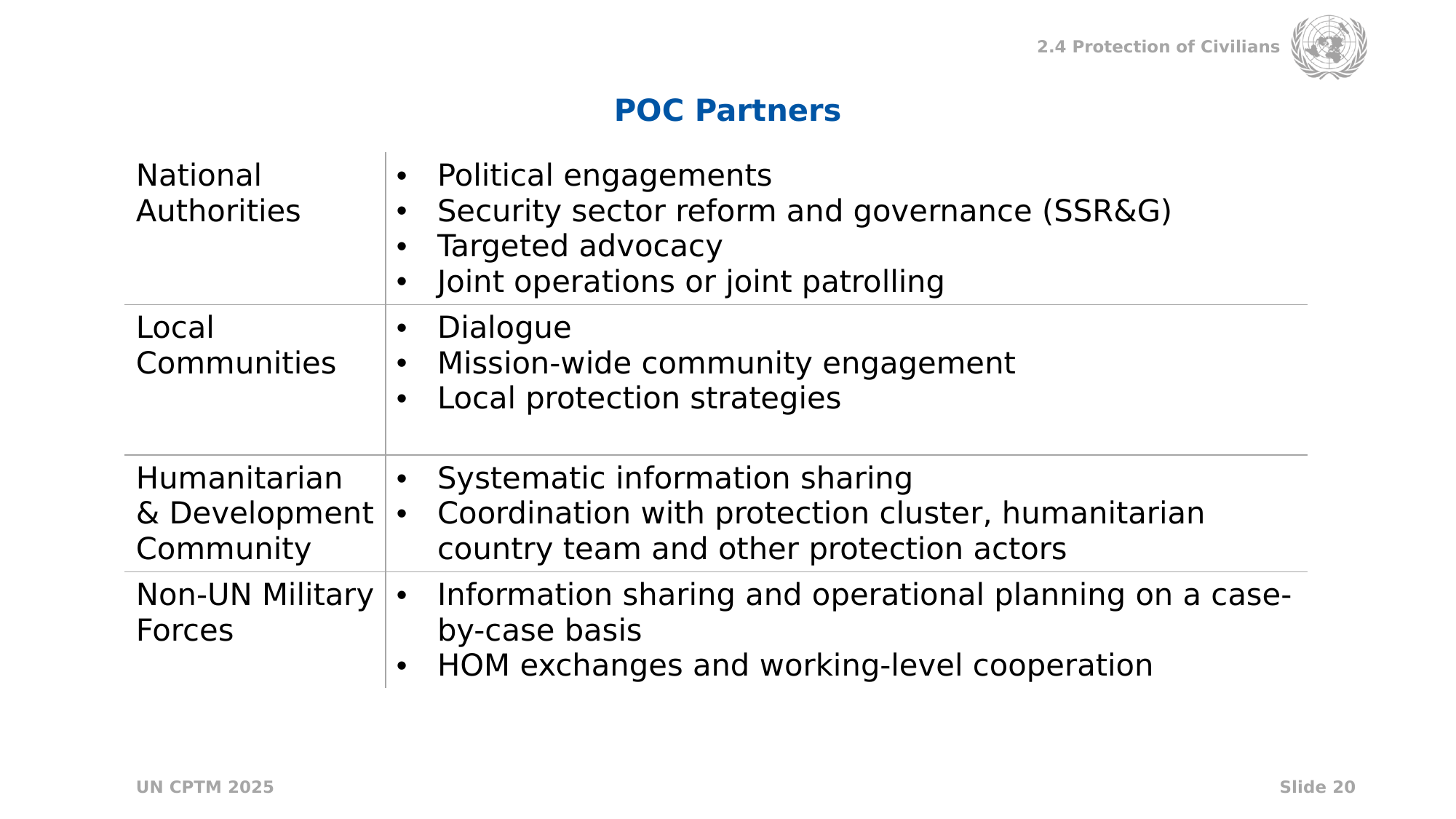

POC Partners
| National Authorities | Political engagements Security sector reform and governance (SSR&G) Targeted advocacy Joint operations or joint patrolling |
| --- | --- |
| Local Communities | Dialogue Mission-wide community engagement Local protection strategies |
| Humanitarian & Development Community | Systematic information sharing Coordination with protection cluster, humanitarian country team and other protection actors |
| Non-UN Military Forces | Information sharing and operational planning on a case-by-case basis HOM exchanges and working-level cooperation |